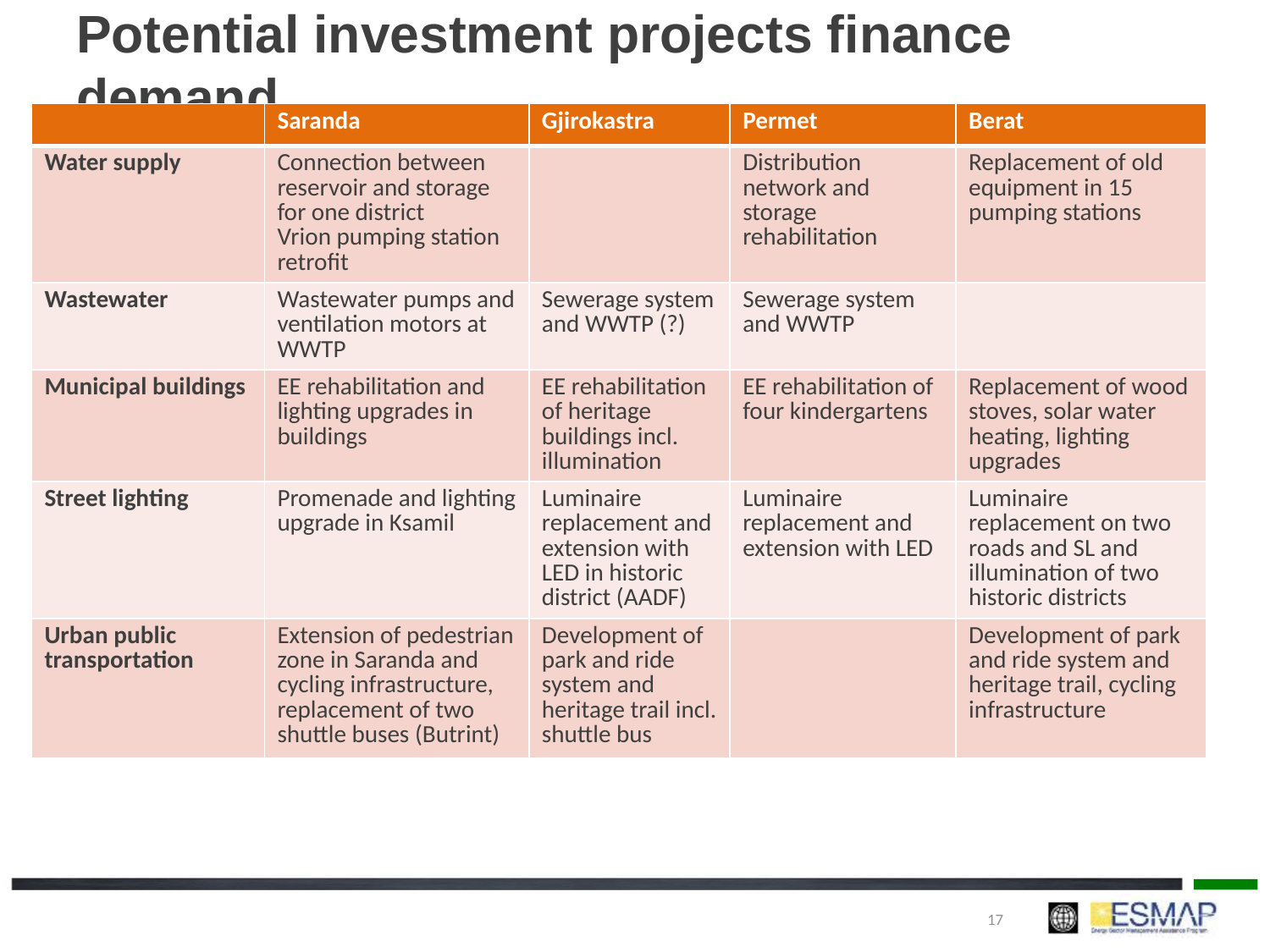

# Potential investment projects finance demand
|  | Saranda | Gjirokastra | Permet | Berat |
| --- | --- | --- | --- | --- |
| Water supply | Connection between reservoir and storage for one district Vrion pumping station retrofit |  | Distribution network and storage rehabilitation | Replacement of old equipment in 15 pumping stations |
| Wastewater | Wastewater pumps and ventilation motors at WWTP | Sewerage system and WWTP (?) | Sewerage system and WWTP |  |
| Municipal buildings | EE rehabilitation and lighting upgrades in buildings | EE rehabilitation of heritage buildings incl. illumination | EE rehabilitation of four kindergartens | Replacement of wood stoves, solar water heating, lighting upgrades |
| Street lighting | Promenade and lighting upgrade in Ksamil | Luminaire replacement and extension with LED in historic district (AADF) | Luminaire replacement and extension with LED | Luminaire replacement on two roads and SL and illumination of two historic districts |
| Urban public transportation | Extension of pedestrian zone in Saranda and cycling infrastructure, replacement of two shuttle buses (Butrint) | Development of park and ride system and heritage trail incl. shuttle bus |  | Development of park and ride system and heritage trail, cycling infrastructure |
17